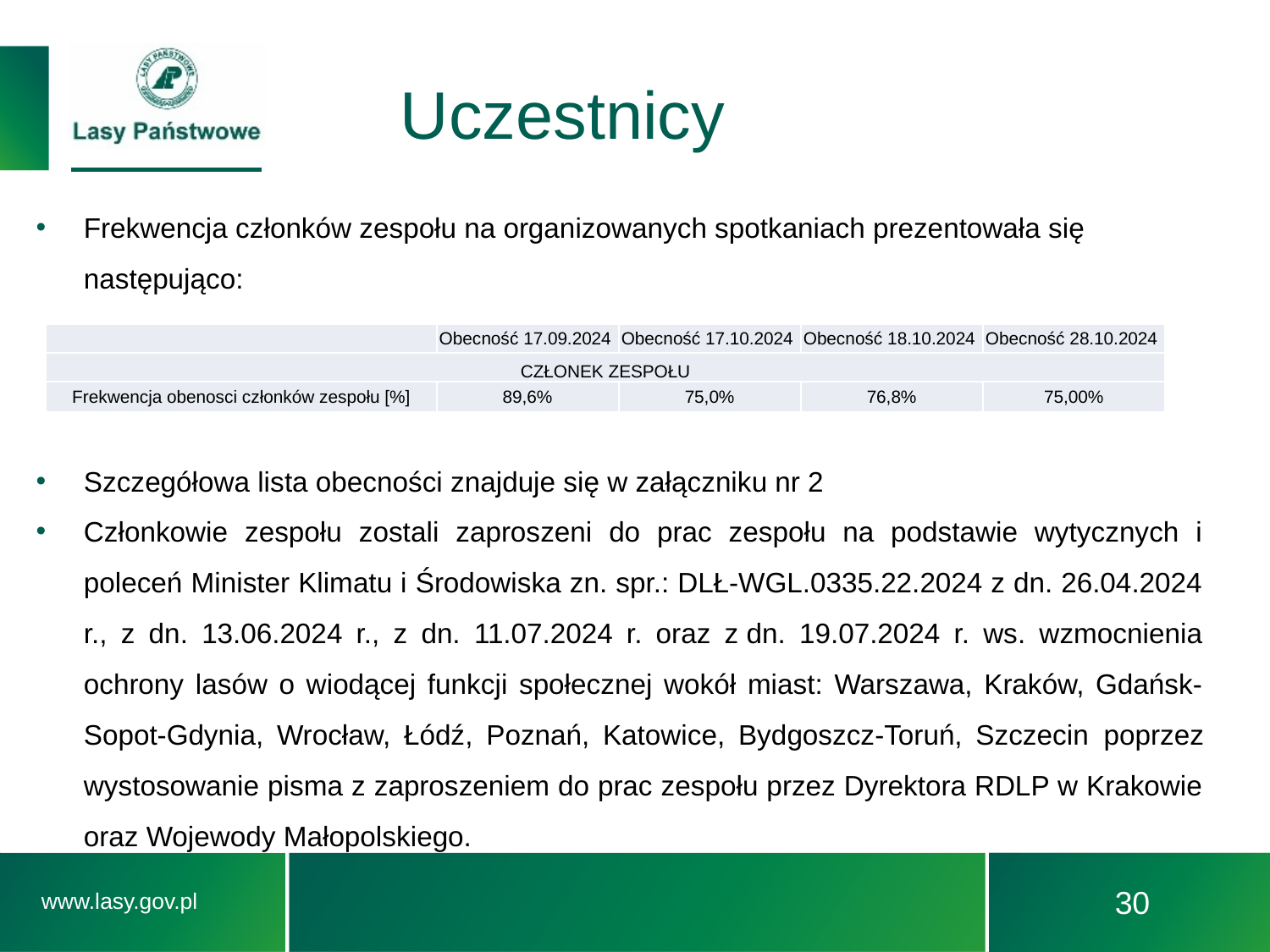

# Uczestnicy
Frekwencja członków zespołu na organizowanych spotkaniach prezentowała się następująco:

Szczegółowa lista obecności znajduje się w załączniku nr 2
Członkowie zespołu zostali zaproszeni do prac zespołu na podstawie wytycznych i poleceń Minister Klimatu i Środowiska zn. spr.: DLŁ-WGL.0335.22.2024 z dn. 26.04.2024 r., z dn. 13.06.2024 r., z dn. 11.07.2024 r. oraz z dn. 19.07.2024 r. ws. wzmocnienia ochrony lasów o wiodącej funkcji społecznej wokół miast: Warszawa, Kraków, Gdańsk-Sopot-Gdynia, Wrocław, Łódź, Poznań, Katowice, Bydgoszcz-Toruń, Szczecin poprzez wystosowanie pisma z zaproszeniem do prac zespołu przez Dyrektora RDLP w Krakowie oraz Wojewody Małopolskiego.
|  | Obecność 17.09.2024 | Obecność 17.10.2024 | Obecność 18.10.2024 | Obecność 28.10.2024 |
| --- | --- | --- | --- | --- |
| CZŁONEK ZESPOŁU |  |  |  |  |
| Frekwencja obenosci członków zespołu [%] | 89,6% | 75,0% | 76,8% | 75,00% |